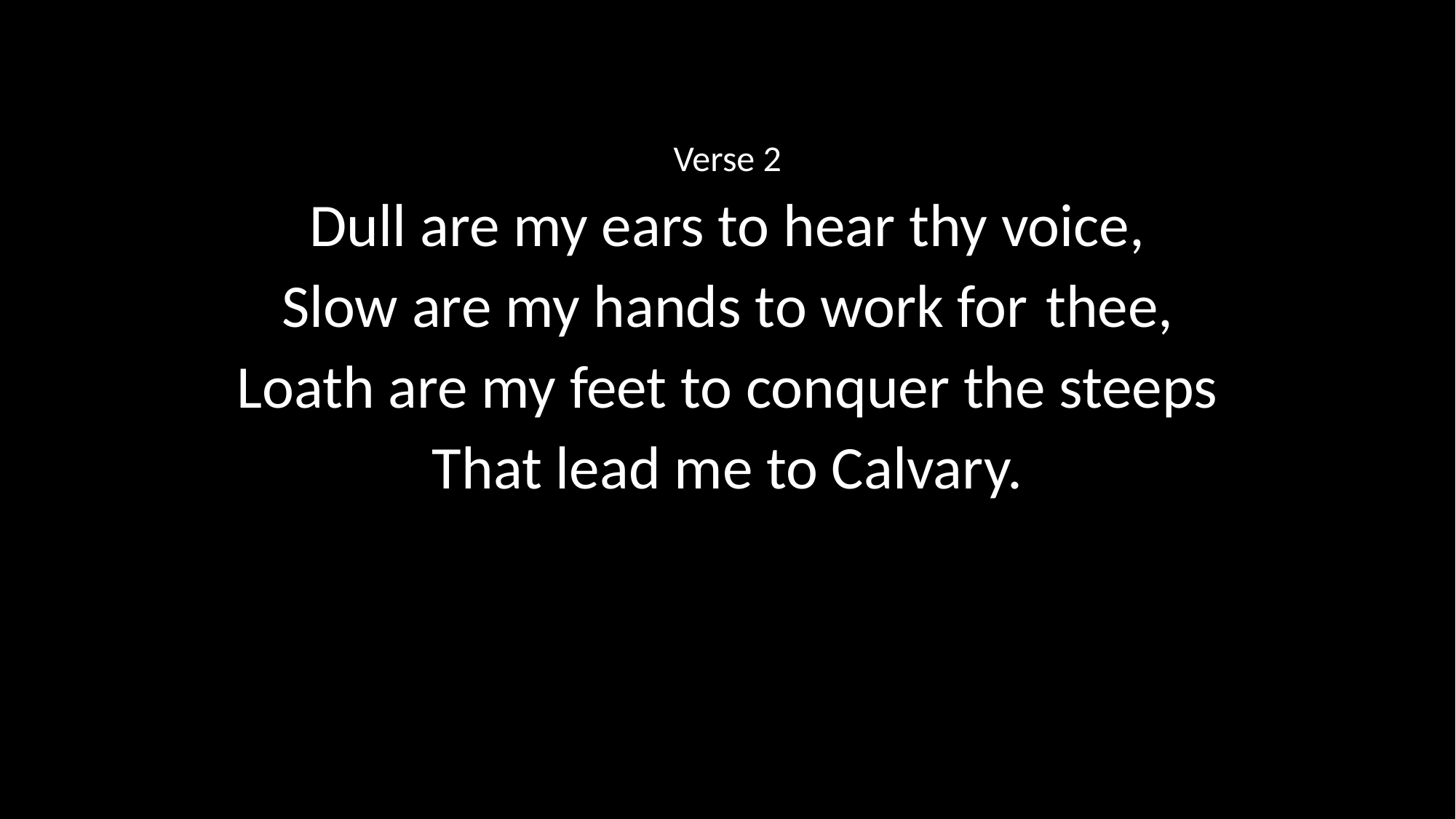

Verse 2
Dull are my ears to hear thy voice,
Slow are my hands to work for 	thee,
Loath are my feet to conquer the steeps
That lead me to Calvary.